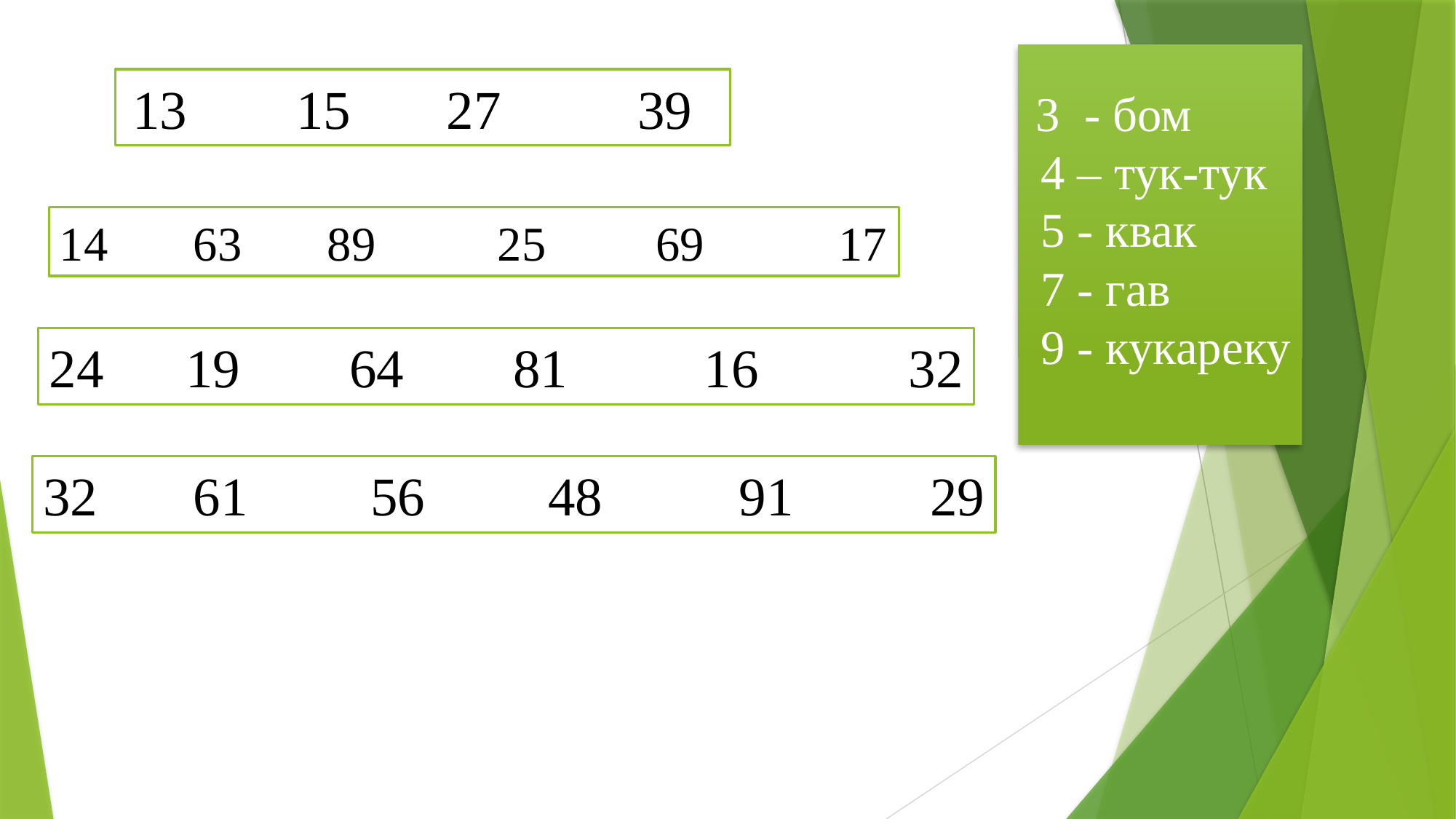

3  - бом
 4 – тук-тук
 5 - квак
 7 - гав
 9 - кукареку

 13        15       27          39
14       63       89          25         69           17
24      19        64        81          16           32
32       61         56         48          91          29